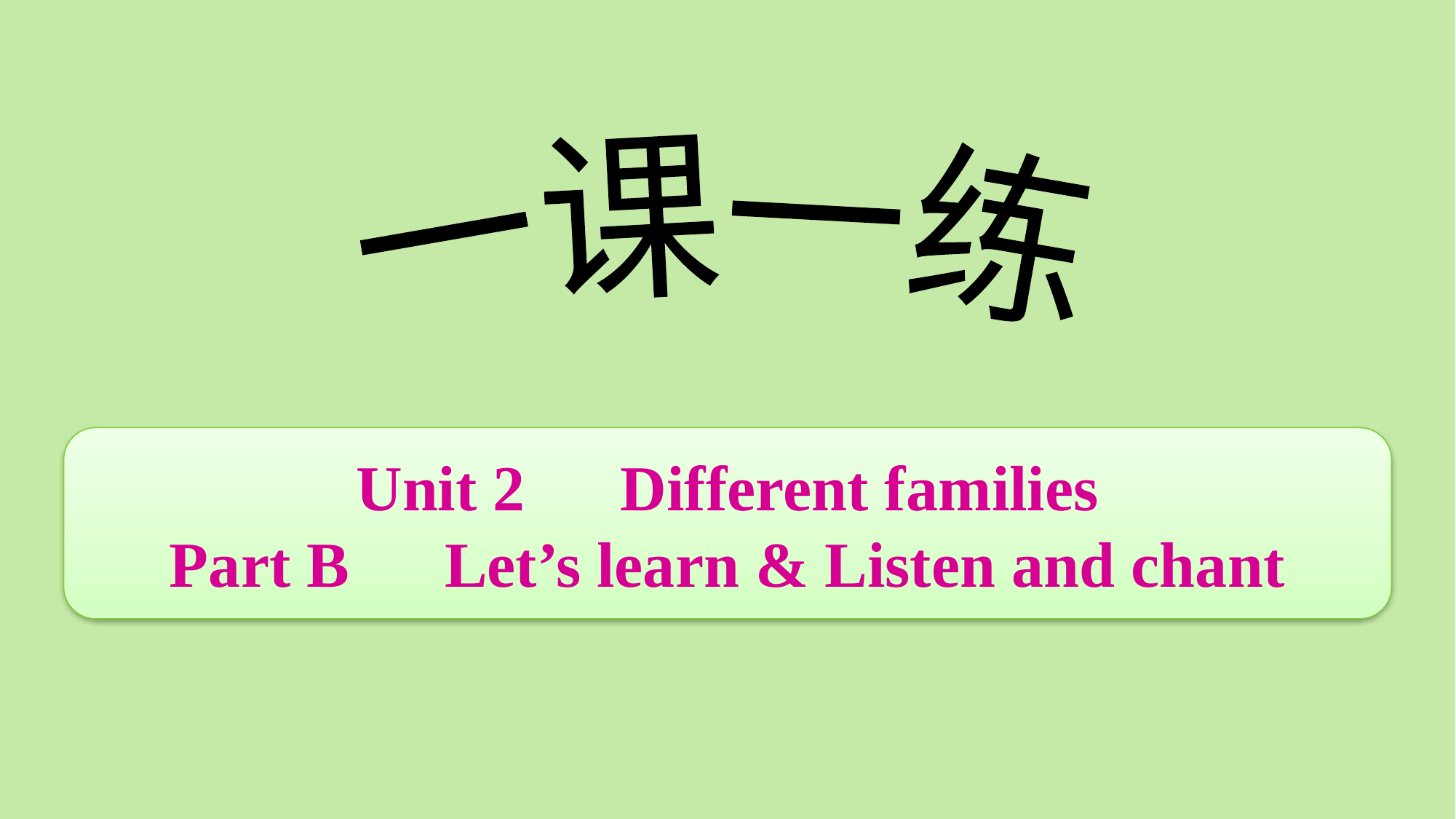

Unit 2　Different families
Part B　Let’s learn & Listen and chant